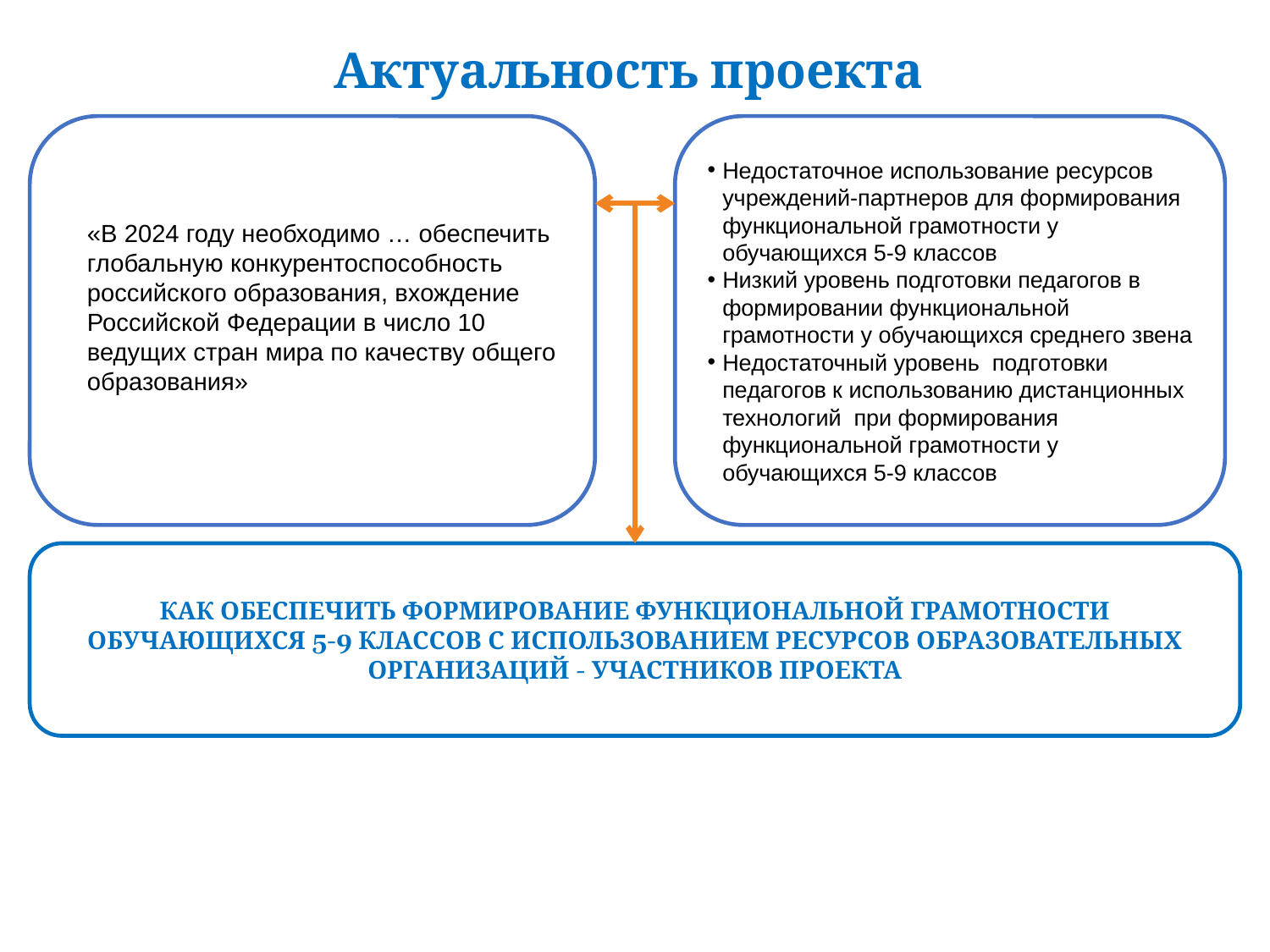

Актуальность проекта
«В 2024 году необходимо … обеспечить глобальную конкурентоспособность российского образования, вхождение Российской Федерации в число 10 ведущих стран мира по качеству общего образования»

Недостаточное использование ресурсов учреждений-партнеров для формирования функциональной грамотности у обучающихся 5-9 классов
Низкий уровень подготовки педагогов в формировании функциональной грамотности у обучающихся среднего звена
Недостаточный уровень  подготовки педагогов к использованию дистанционных технологий  при формирования функциональной грамотности у обучающихся 5-9 классов
КАК ОБЕСПЕЧИТЬ ФОРМИРОВАНИЕ ФУНКЦИОНАЛЬНОЙ ГРАМОТНОСТИ ОБУЧАЮЩИХСЯ 5-9 КЛАССОВ С ИСПОЛЬЗОВАНИЕМ РЕСУРСОВ ОБРАЗОВАТЕЛЬНЫХ ОРГАНИЗАЦИЙ - УЧАСТНИКОВ ПРОЕКТА